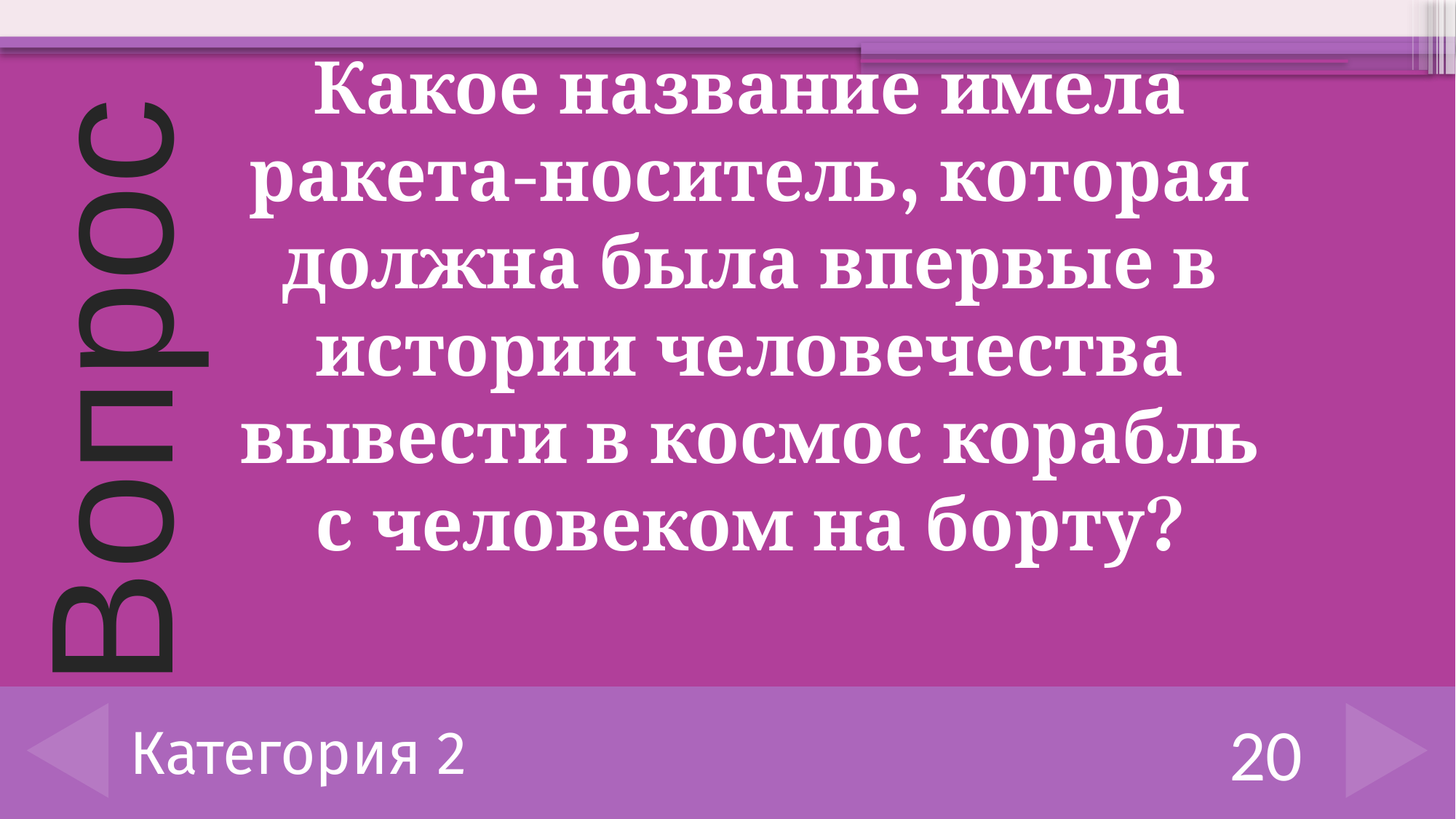

Какое название имела ракета-носитель, которая должна была впервые в истории человечества вывести в космос корабль с человеком на борту?
# Категория 2
20